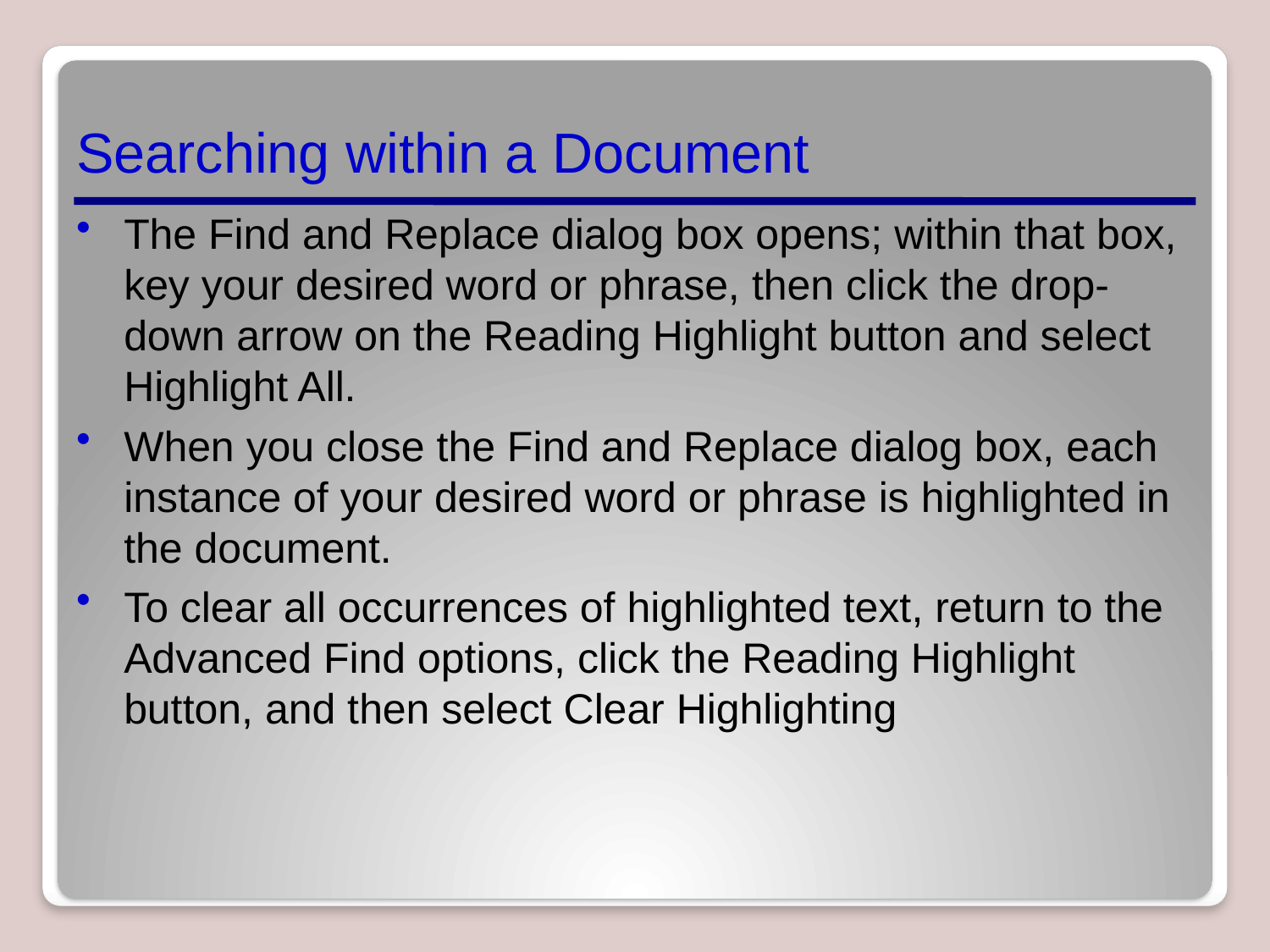

# Searching within a Document
The Find and Replace dialog box opens; within that box, key your desired word or phrase, then click the drop-down arrow on the Reading Highlight button and select Highlight All.
When you close the Find and Replace dialog box, each instance of your desired word or phrase is highlighted in the document.
To clear all occurrences of highlighted text, return to the Advanced Find options, click the Reading Highlight button, and then select Clear Highlighting